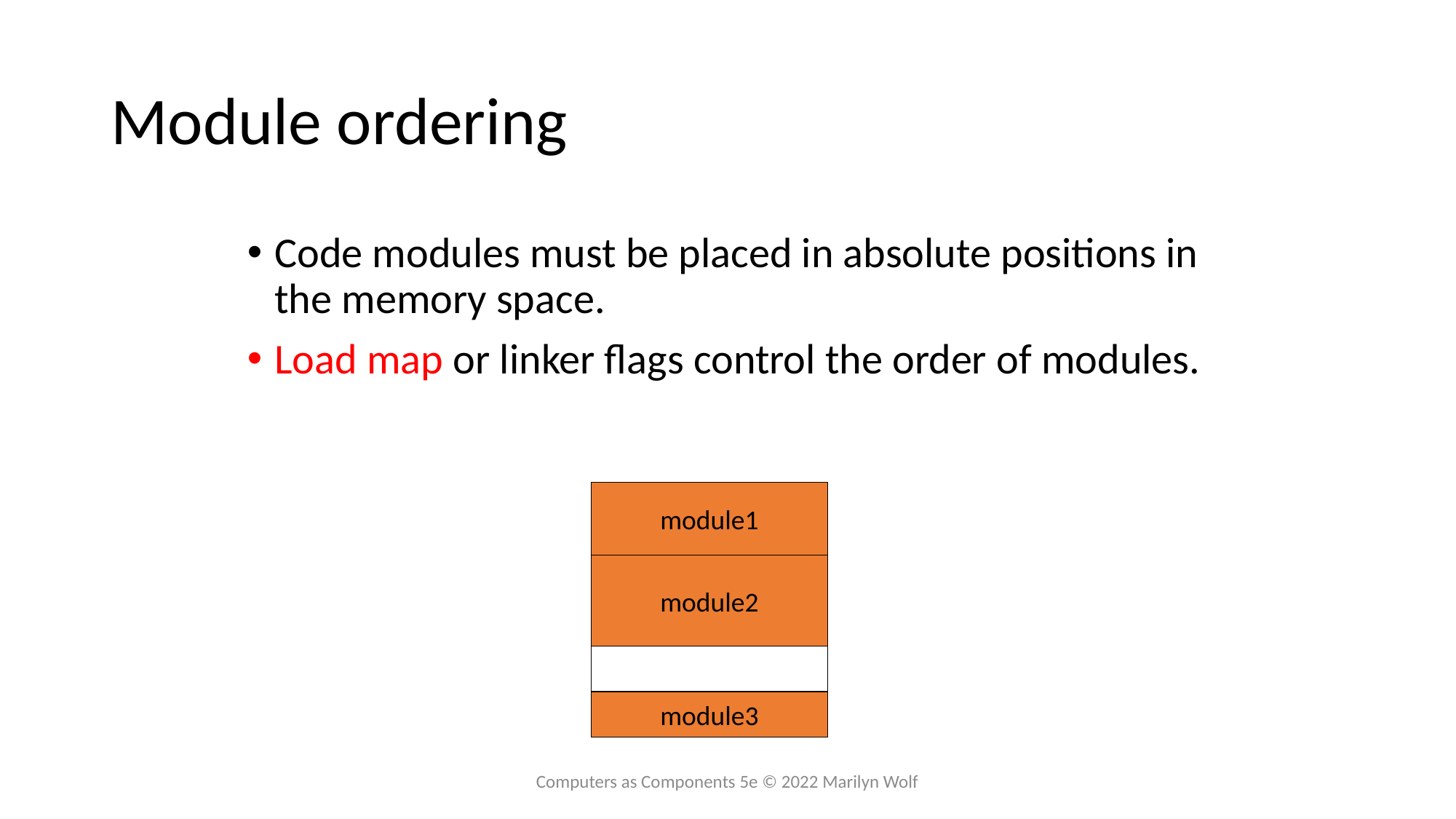

# Module ordering
Code modules must be placed in absolute positions in the memory space.
Load map or linker flags control the order of modules.
module1
module2

module3
Computers as Components 5e © 2022 Marilyn Wolf